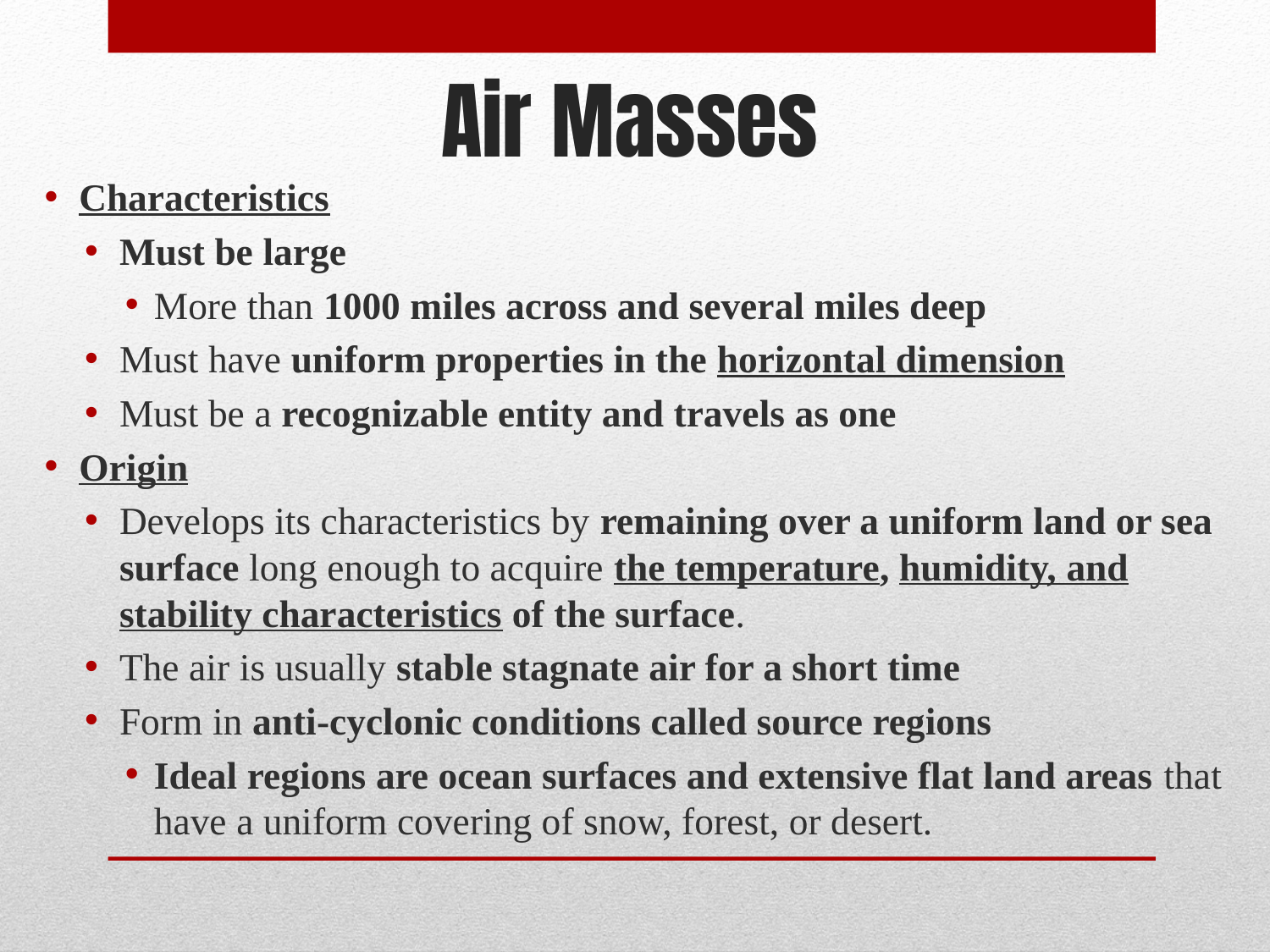

Air Masses
Characteristics
Must be large
More than 1000 miles across and several miles deep
Must have uniform properties in the horizontal dimension
Must be a recognizable entity and travels as one
Origin
Develops its characteristics by remaining over a uniform land or sea surface long enough to acquire the temperature, humidity, and stability characteristics of the surface.
The air is usually stable stagnate air for a short time
Form in anti-cyclonic conditions called source regions
Ideal regions are ocean surfaces and extensive flat land areas that have a uniform covering of snow, forest, or desert.